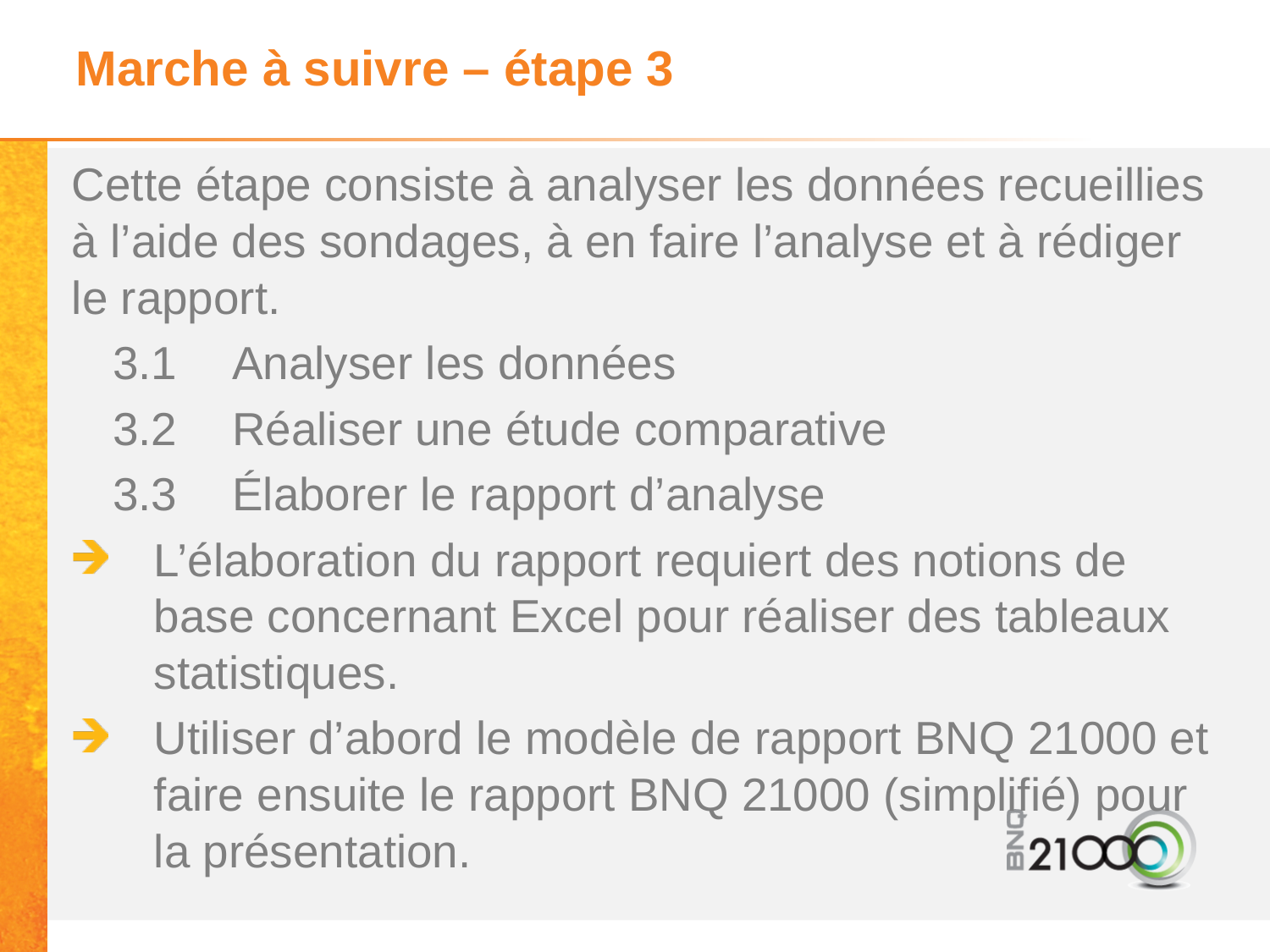

# Marche à suivre – étape 3
Cette étape consiste à analyser les données recueillies à l’aide des sondages, à en faire l’analyse et à rédiger le rapport.
3.1	Analyser les données
3.2	Réaliser une étude comparative
3.3	Élaborer le rapport d’analyse
L’élaboration du rapport requiert des notions de base concernant Excel pour réaliser des tableaux statistiques.
Utiliser d’abord le modèle de rapport BNQ 21000 et faire ensuite le rapport BNQ 21000 (simplifié) pour la présentation.